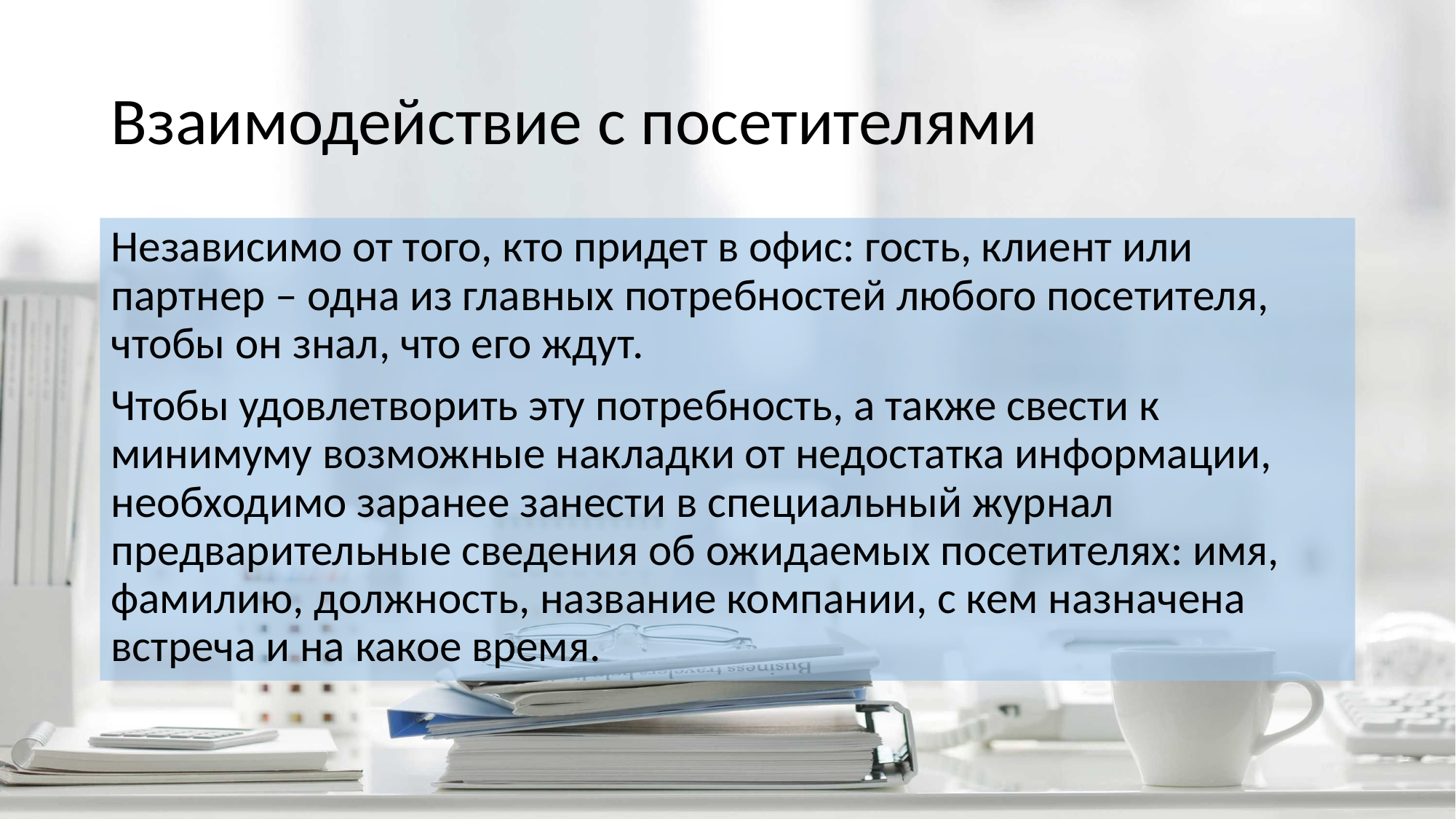

# Взаимодействие с посетителями
Независимо от того, кто придет в офис: гость, клиент или партнер – одна из главных потребностей любого посетителя, чтобы он знал, что его ждут.
Чтобы удовлетворить эту потребность, а также свести к минимуму возможные накладки от недостатка информации, необходимо заранее занести в специальный журнал предварительные сведения об ожидаемых посетителях: имя, фамилию, должность, название компании, с кем назначена встреча и на какое время.